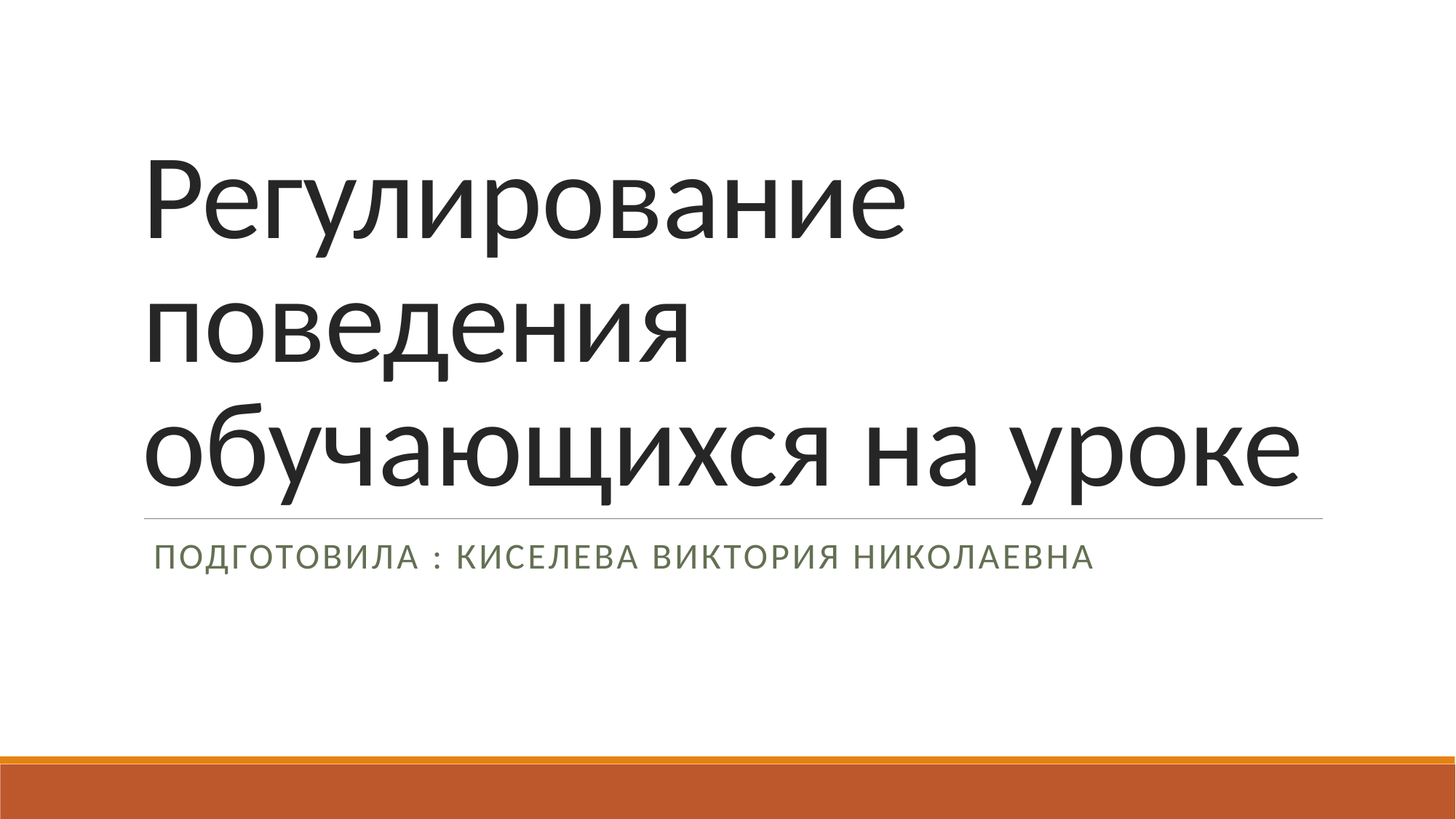

# Регулирование поведения обучающихся на уроке
 подготовила : Киселева Виктория Николаевна